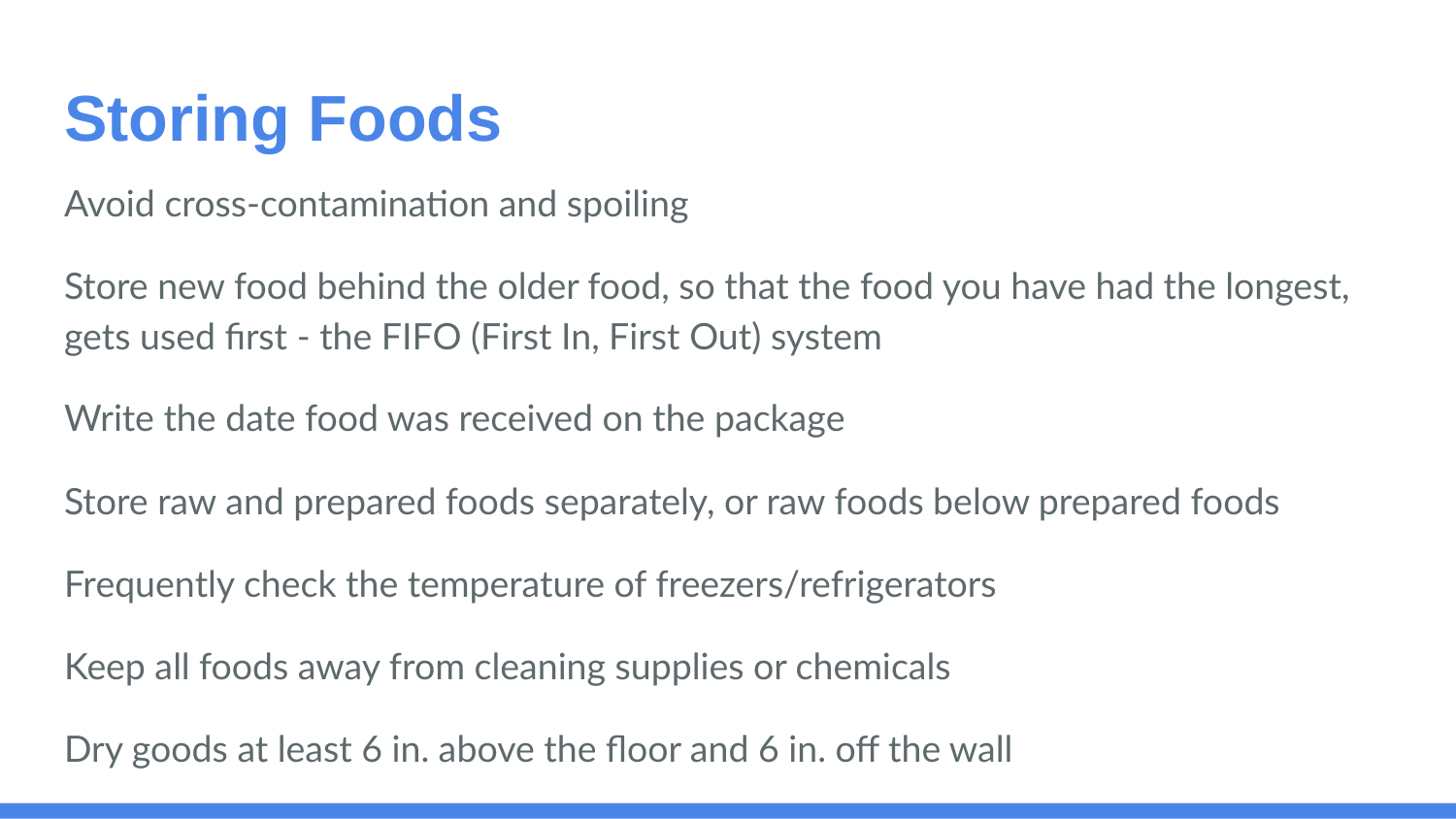

# Storing Foods
Avoid cross-contamination and spoiling
Store new food behind the older food, so that the food you have had the longest, gets used first - the FIFO (First In, First Out) system
Write the date food was received on the package
Store raw and prepared foods separately, or raw foods below prepared foods
Frequently check the temperature of freezers/refrigerators
Keep all foods away from cleaning supplies or chemicals
Dry goods at least 6 in. above the floor and 6 in. off the wall